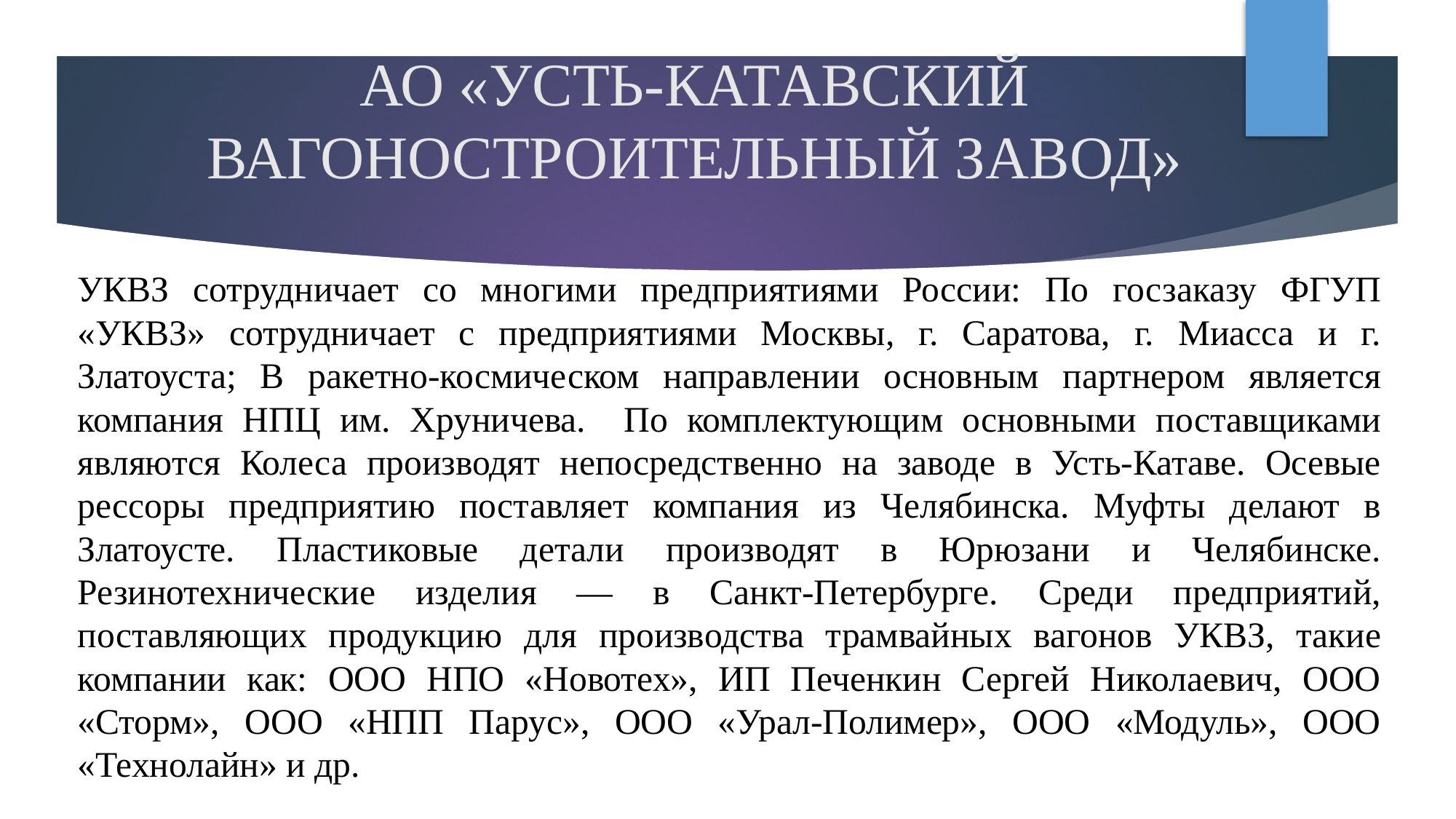

# АО «УСТЬ-КАТАВСКИЙ ВАГОНОСТРОИТЕЛЬНЫЙ ЗАВОД»
УКВЗ сотрудничает со многими предприятиями России: По госзаказу ФГУП «УКВЗ» сотрудничает с предприятиями Москвы, г. Саратова, г. Миасса и г. Златоуста; В ракетно-космическом направлении основным партнером является компания НПЦ им. Хруничева.  По комплектующим основными поставщиками являются Колеса производят непосредственно на заводе в Усть-Катаве. Осевые рессоры предприятию поставляет компания из Челябинска. Муфты делают в Златоусте. Пластиковые детали производят в Юрюзани и Челябинске. Резинотехнические изделия — в Санкт-Петербурге. Среди предприятий, поставляющих продукцию для производства трамвайных вагонов УКВЗ, такие компании как: ООО НПО «Новотех», ИП Печенкин Сергей Николаевич, ООО «Сторм», ООО «НПП Парус», ООО «Урал-Полимер», ООО «Модуль», ООО «Технолайн» и др.